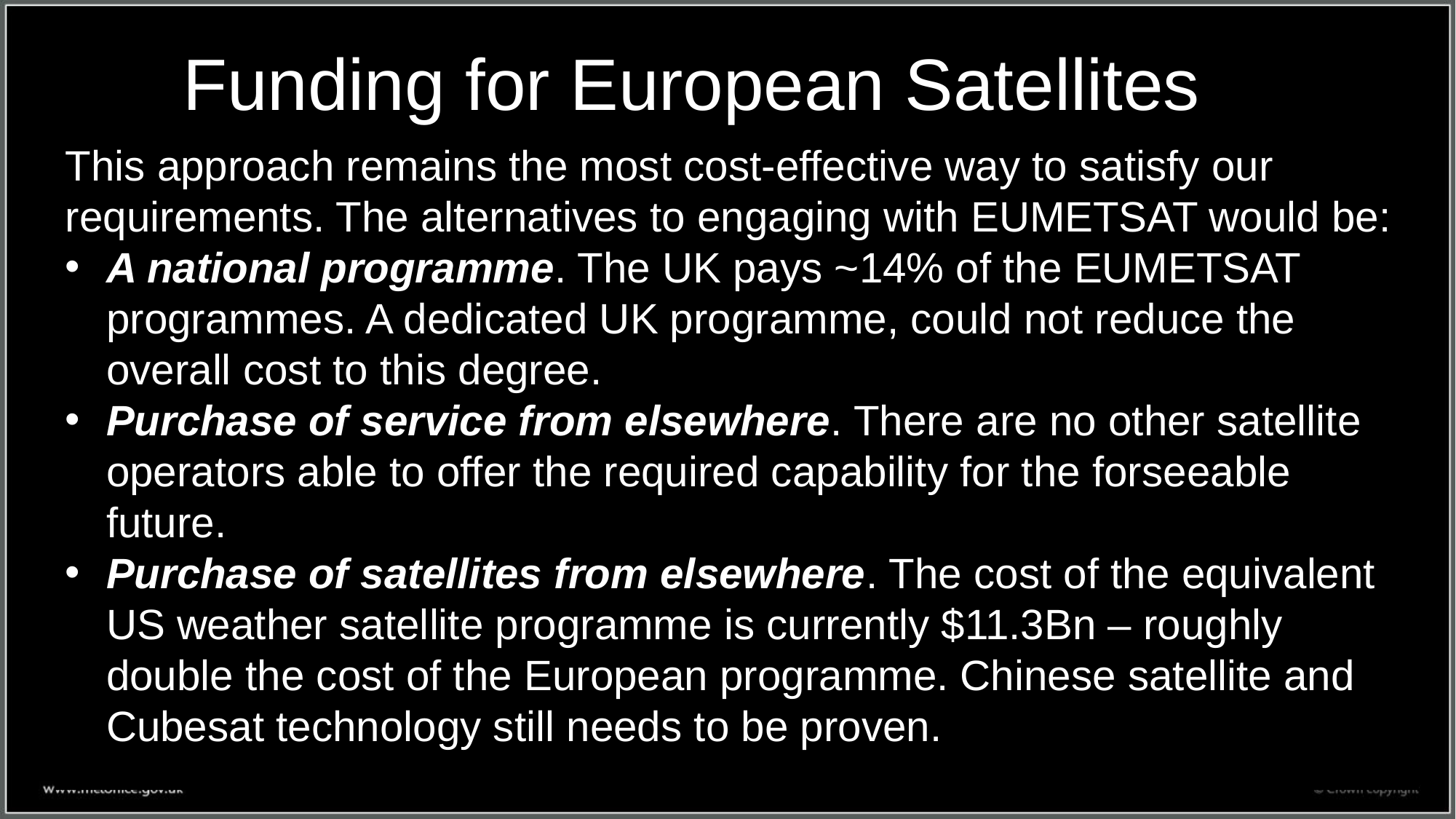

# Funding for European Satellites
This approach remains the most cost-effective way to satisfy our requirements. The alternatives to engaging with EUMETSAT would be:
A national programme. The UK pays ~14% of the EUMETSAT programmes. A dedicated UK programme, could not reduce the overall cost to this degree.
Purchase of service from elsewhere. There are no other satellite operators able to offer the required capability for the forseeable future.
Purchase of satellites from elsewhere. The cost of the equivalent US weather satellite programme is currently $11.3Bn – roughly double the cost of the European programme. Chinese satellite and Cubesat technology still needs to be proven.

PWS funding from: Government,
Civil Aviation and Data Wholesaling